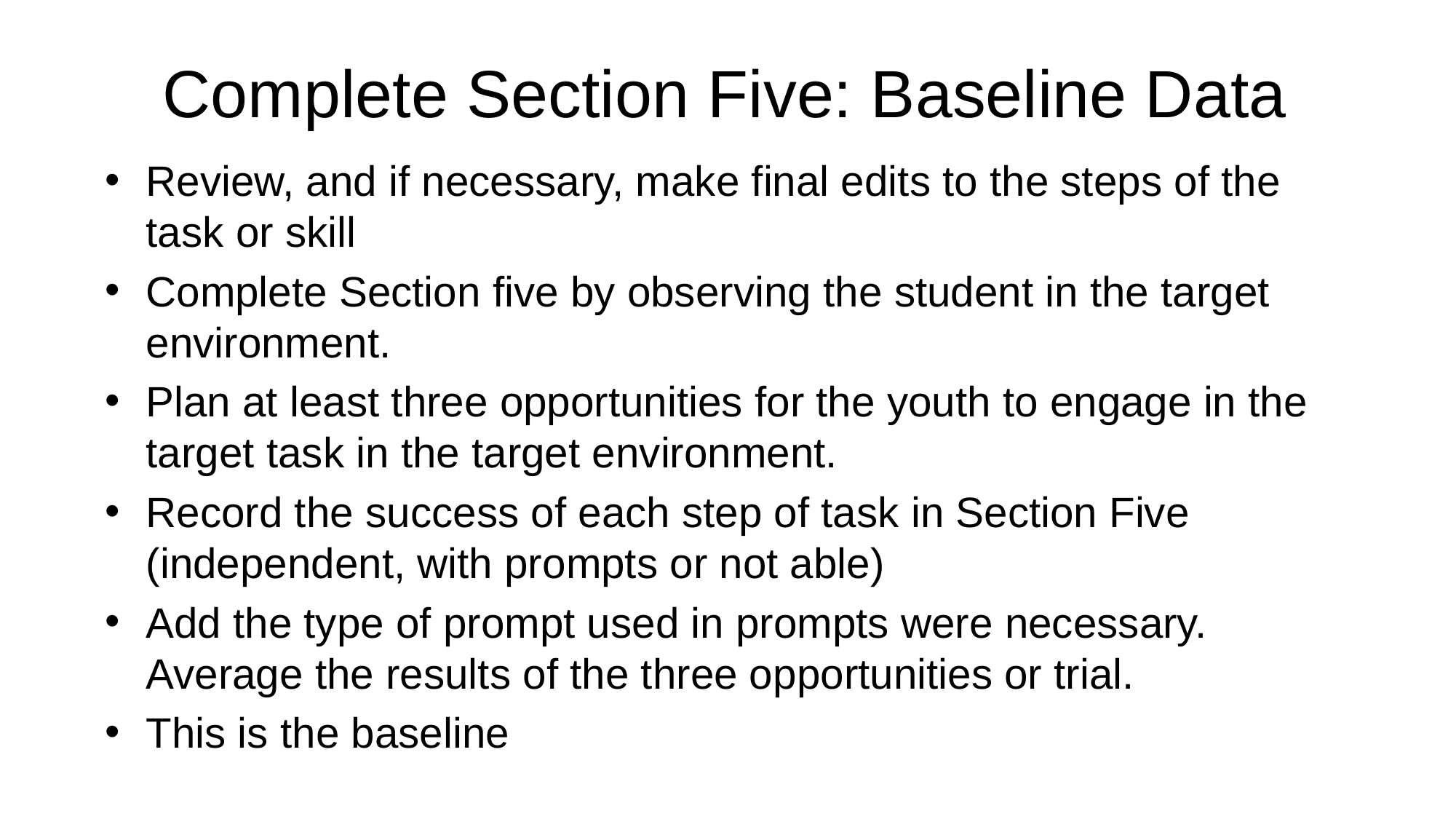

# Complete Section Five: Baseline Data
Review, and if necessary, make final edits to the steps of the task or skill
Complete Section five by observing the student in the target environment.
Plan at least three opportunities for the youth to engage in the target task in the target environment.
Record the success of each step of task in Section Five (independent, with prompts or not able)
Add the type of prompt used in prompts were necessary. Average the results of the three opportunities or trial.
This is the baseline